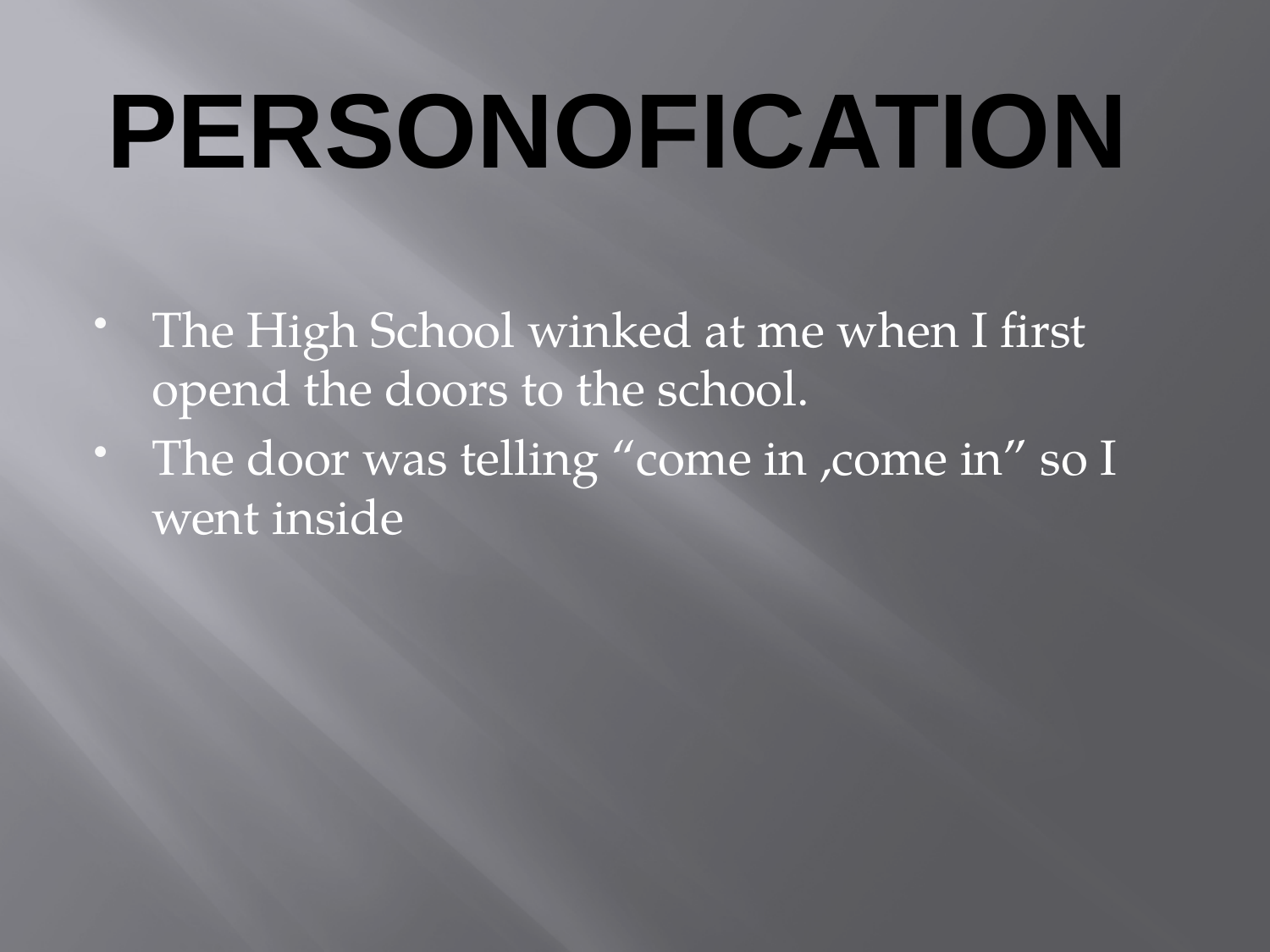

# PERSONOFICATION

The High School winked at me when I first opend the doors to the school.
The door was telling “come in ,come in” so I went inside